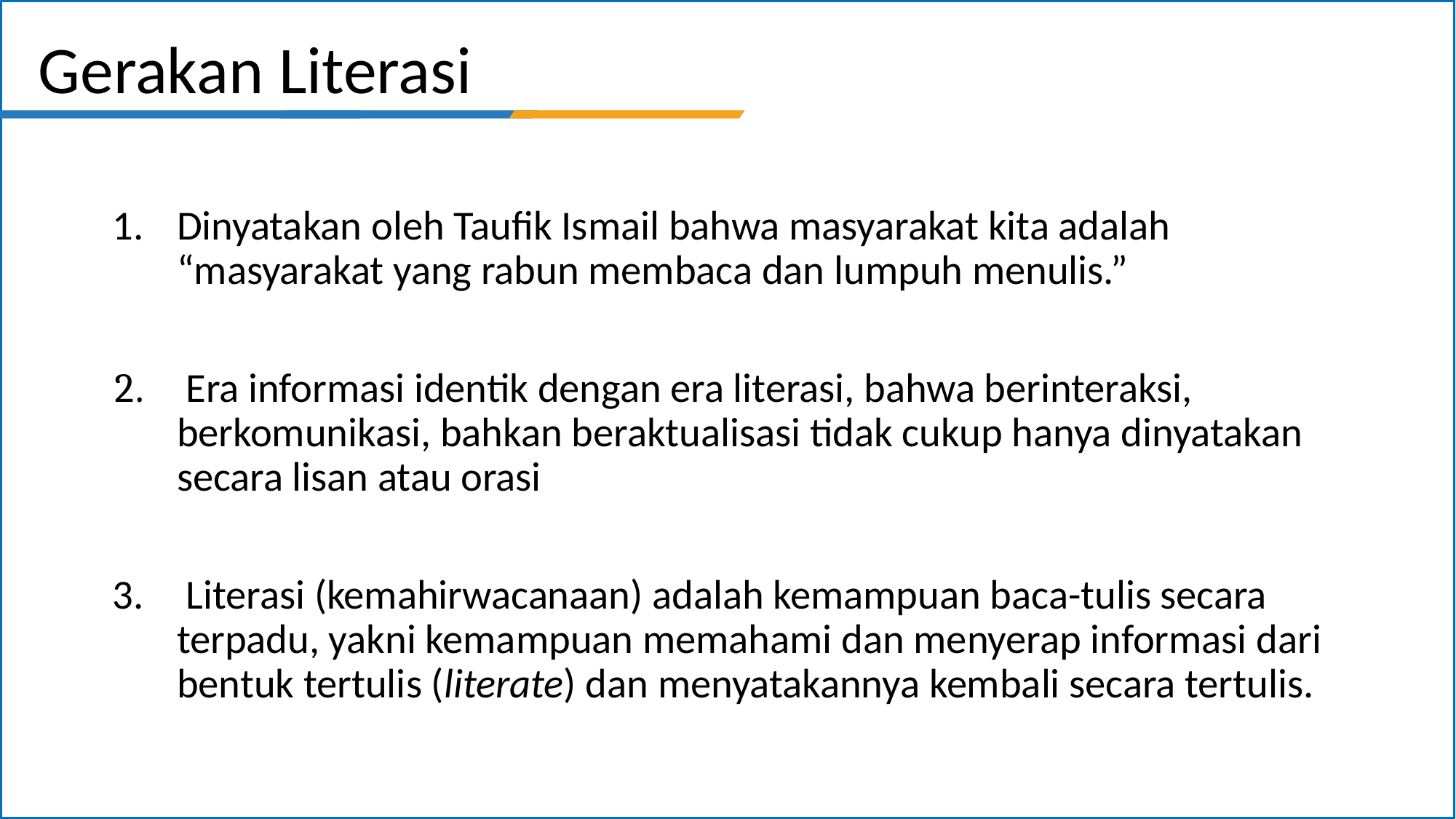

# Gerakan Literasi

Dinyatakan oleh Taufik Ismail bahwa masyarakat kita adalah “masyarakat yang rabun membaca dan lumpuh menulis.”

 Era informasi identik dengan era literasi, bahwa berinteraksi, berkomunikasi, bahkan beraktualisasi tidak cukup hanya dinyatakan secara lisan atau orasi

 Literasi (kemahirwacanaan) adalah kemampuan baca-tulis secara terpadu, yakni kemampuan memahami dan menyerap informasi dari bentuk tertulis (literate) dan menyatakannya kembali secara tertulis.